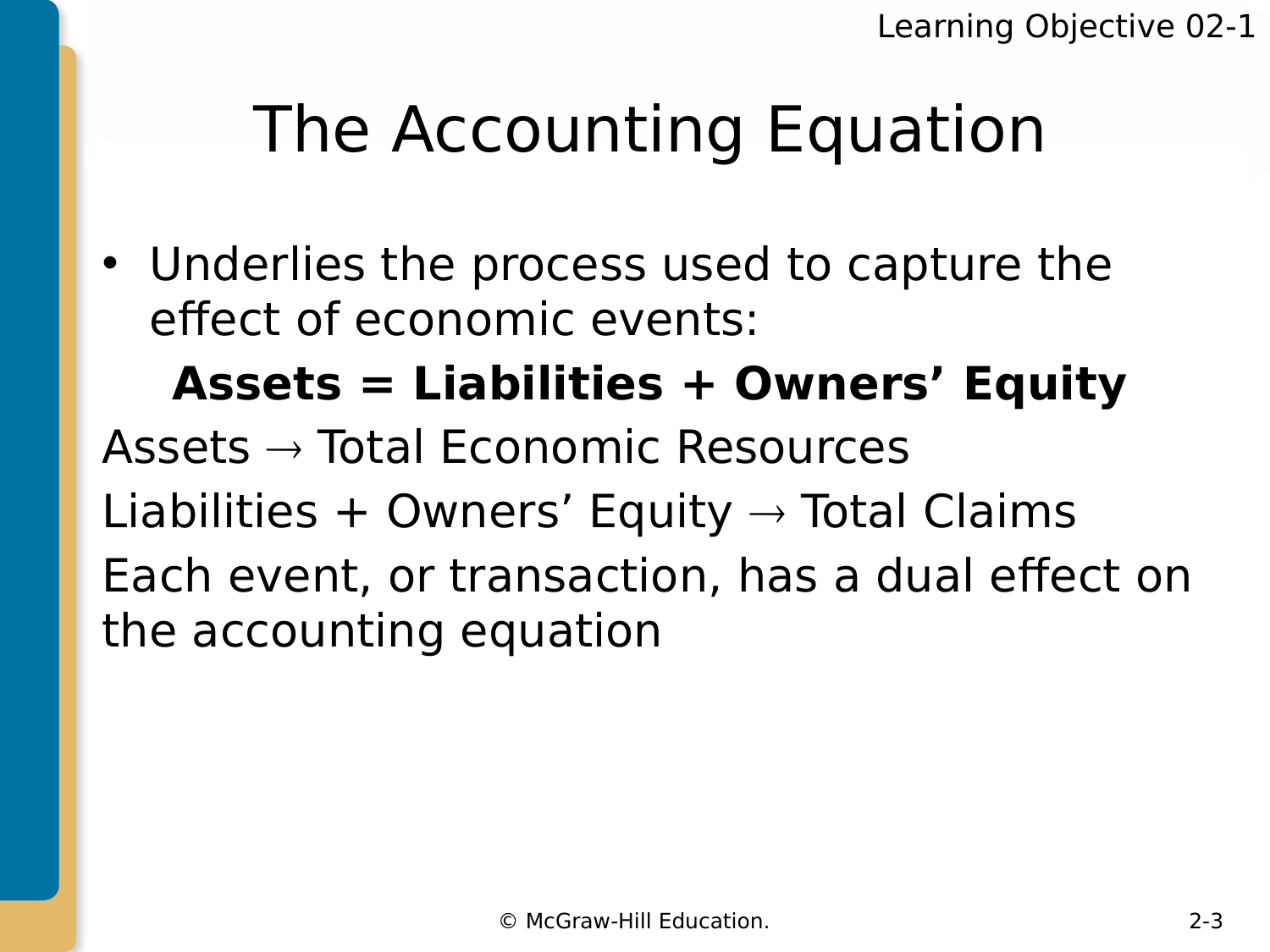

Learning Objective 02-1
# The Accounting Equation
Underlies the process used to capture the effect of economic events:
Assets = Liabilities + Owners’ Equity
Assets → Total Economic Resources
Liabilities + Owners’ Equity → Total Claims
Each event, or transaction, has a dual effect on the accounting equation